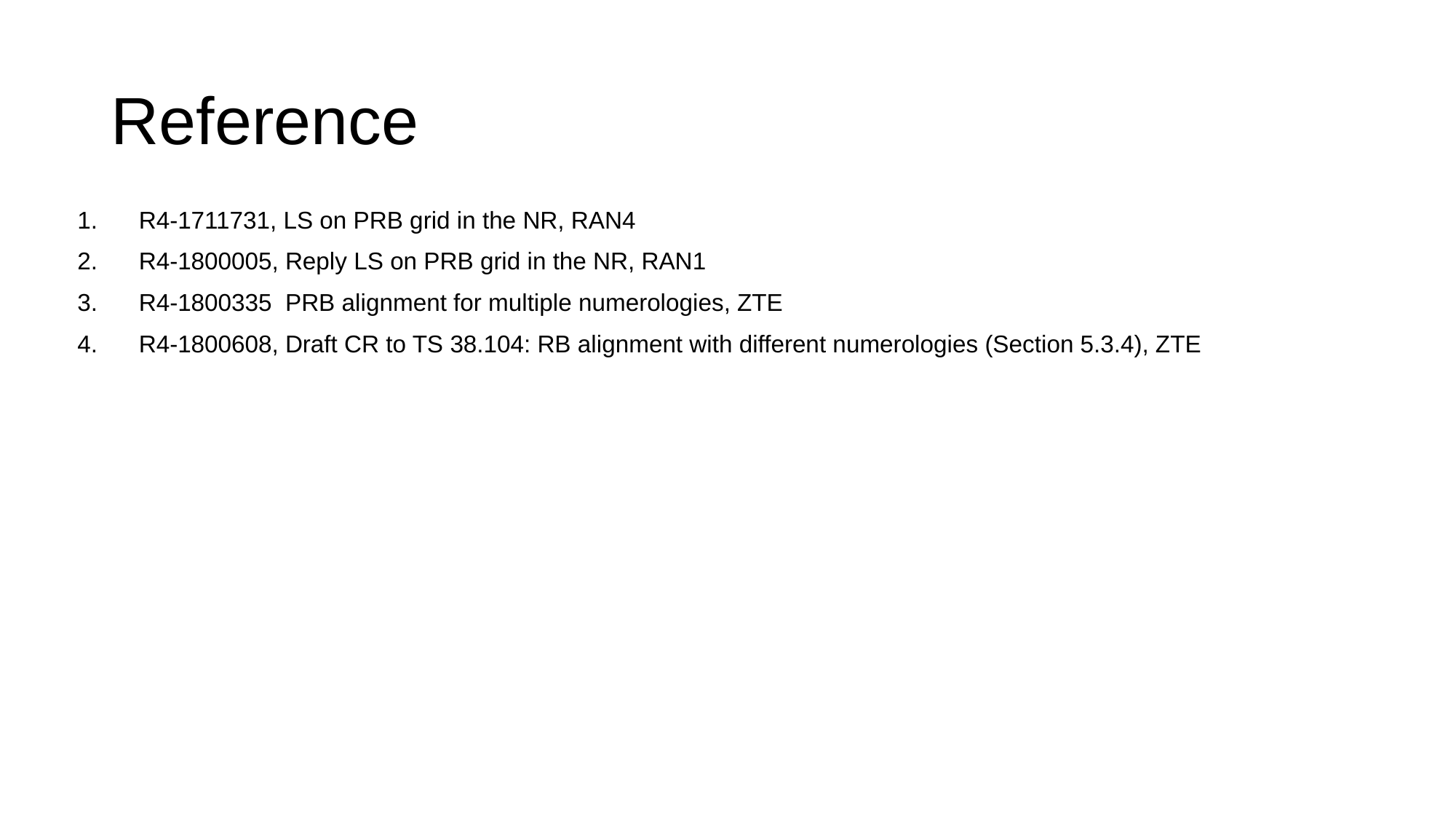

# Reference
R4-1711731, LS on PRB grid in the NR, RAN4
R4-1800005, Reply LS on PRB grid in the NR, RAN1
R4-1800335  PRB alignment for multiple numerologies, ZTE
R4-1800608, Draft CR to TS 38.104: RB alignment with different numerologies (Section 5.3.4), ZTE